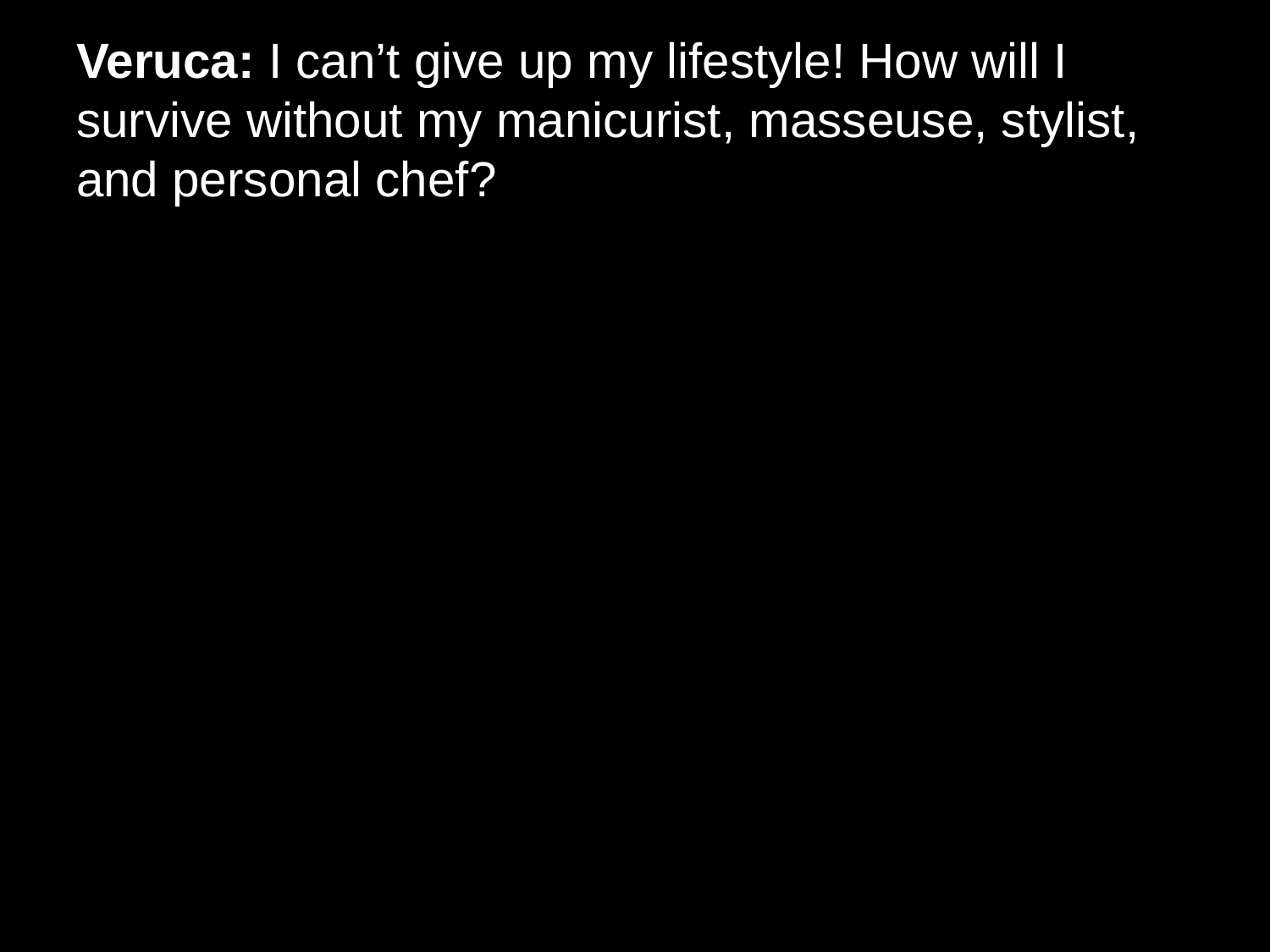

# Veruca: I can’t give up my lifestyle! How will I survive without my manicurist, masseuse, stylist, and personal chef?